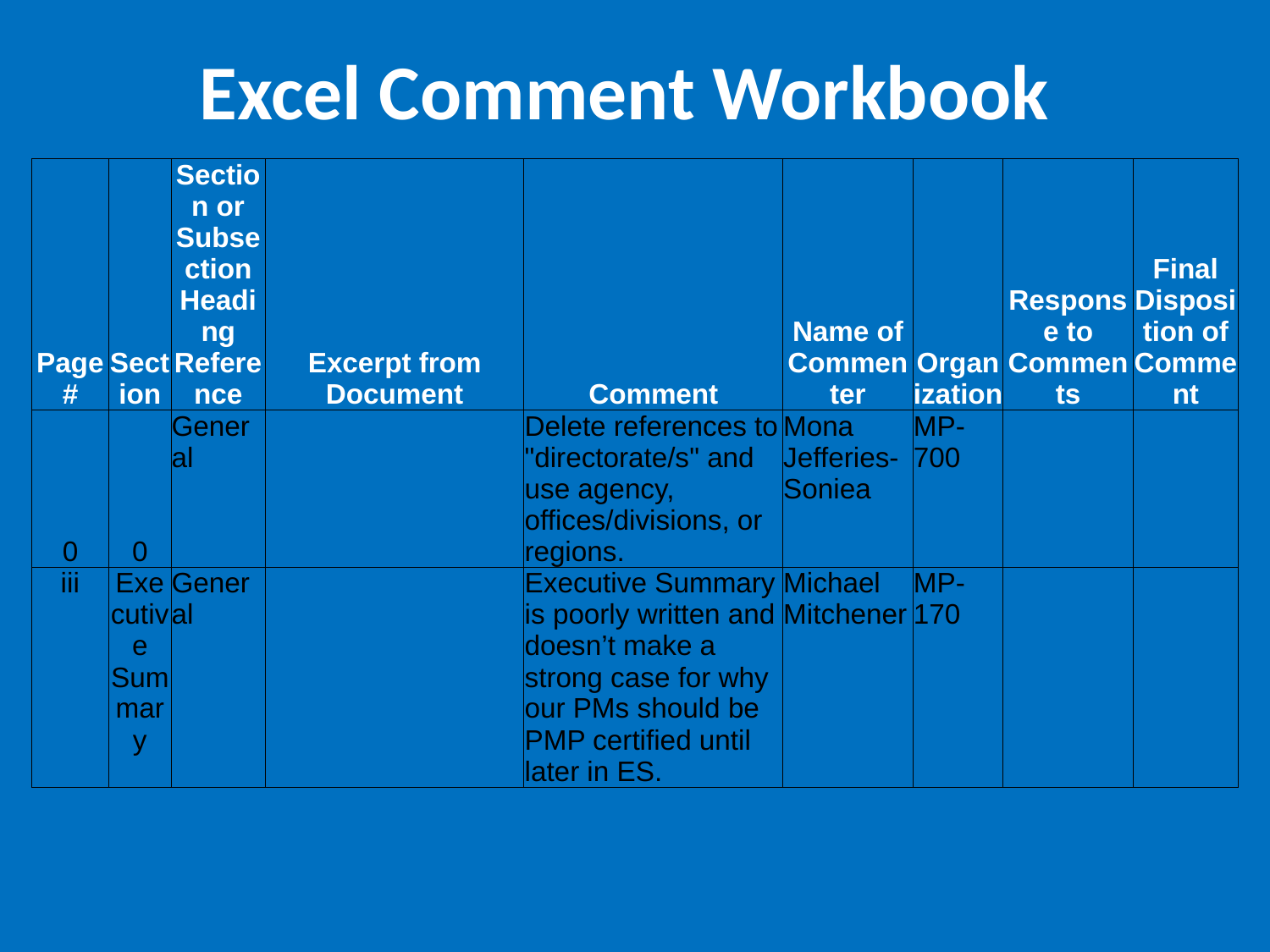

# Excel Comment Workbook
| Page # | Section | Section or Subsection Heading Reference | Excerpt from Document | Comment | Name of Commenter | Organization | Response to Comments | Final Disposition of Comment |
| --- | --- | --- | --- | --- | --- | --- | --- | --- |
| 0 | 0 | General |  | Delete references to "directorate/s" and use agency, offices/divisions, or regions. | Mona Jefferies-Soniea | MP-700 |  |  |
| iii | Executive Summary | General |  | Executive Summary is poorly written and doesn’t make a strong case for why our PMs should be PMP certified until later in ES. | Michael Mitchener | MP-170 |  |  |